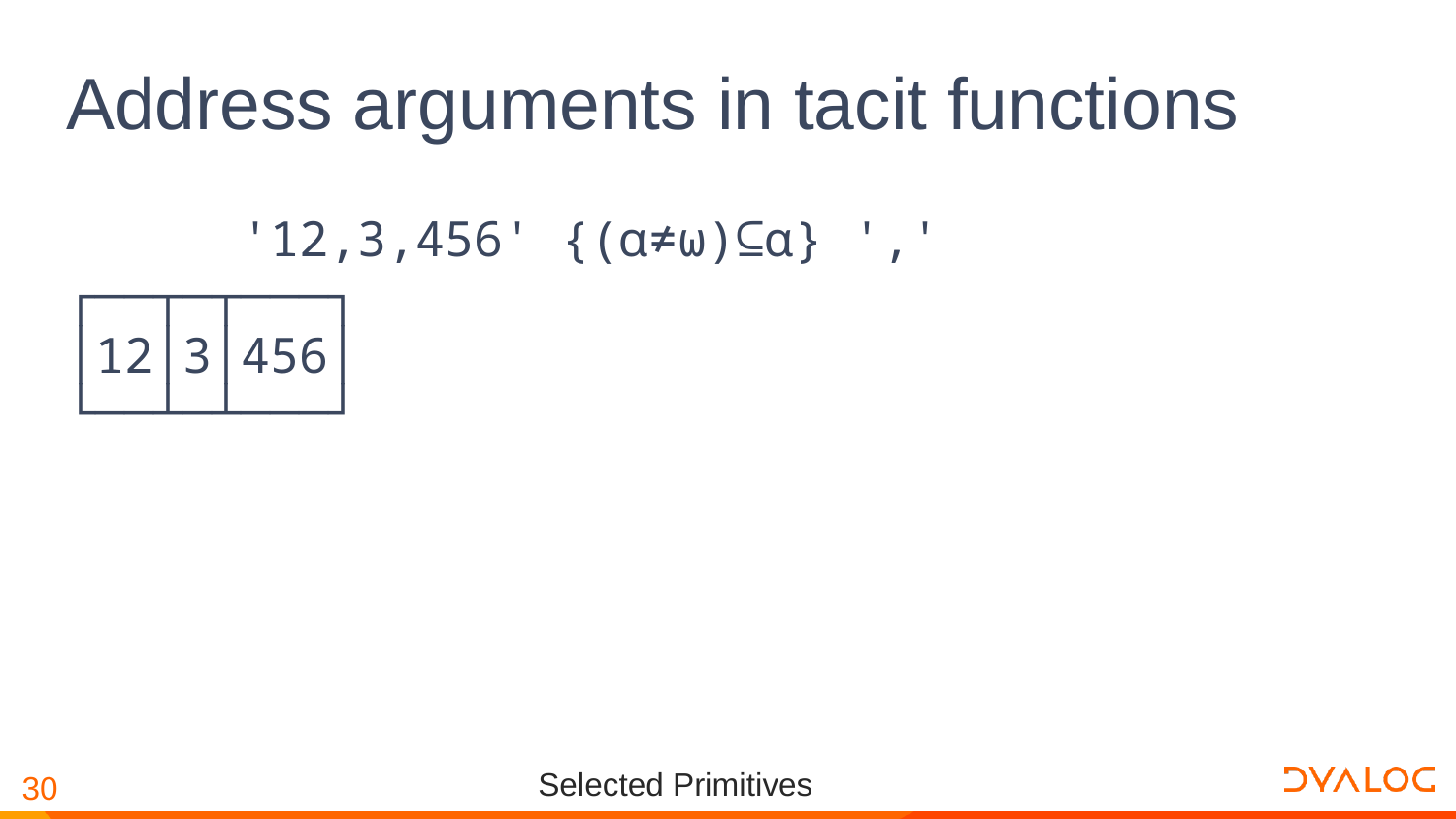

# Address arguments in tacit functions
      '12,3,456' {(⍺≠⍵)⊆⍺} ','
┌──┬─┬───┐
│12│3│456│
└──┴─┴───┘